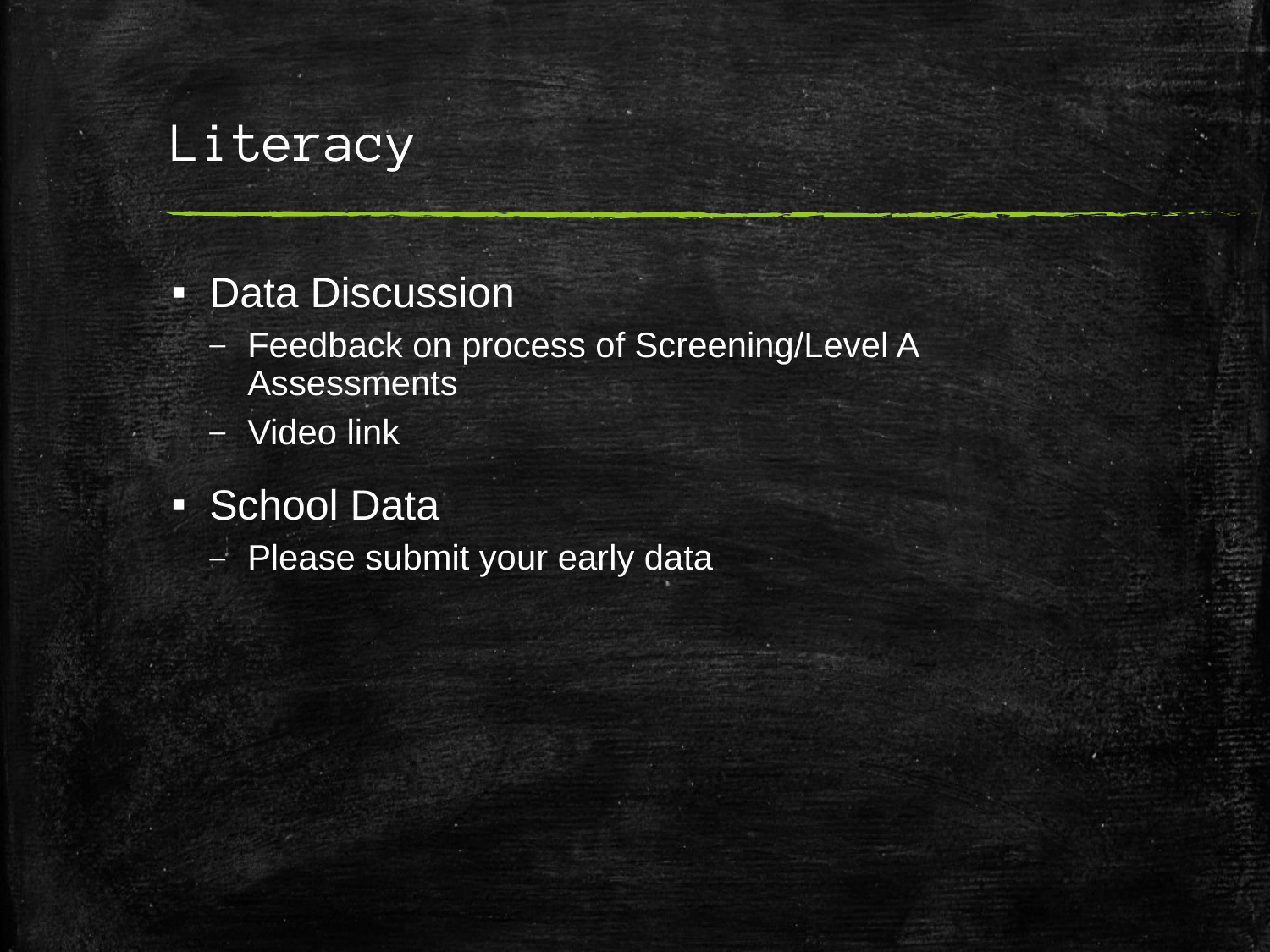

# Literacy
Data Discussion
Feedback on process of Screening/Level A Assessments
Video link
School Data
Please submit your early data